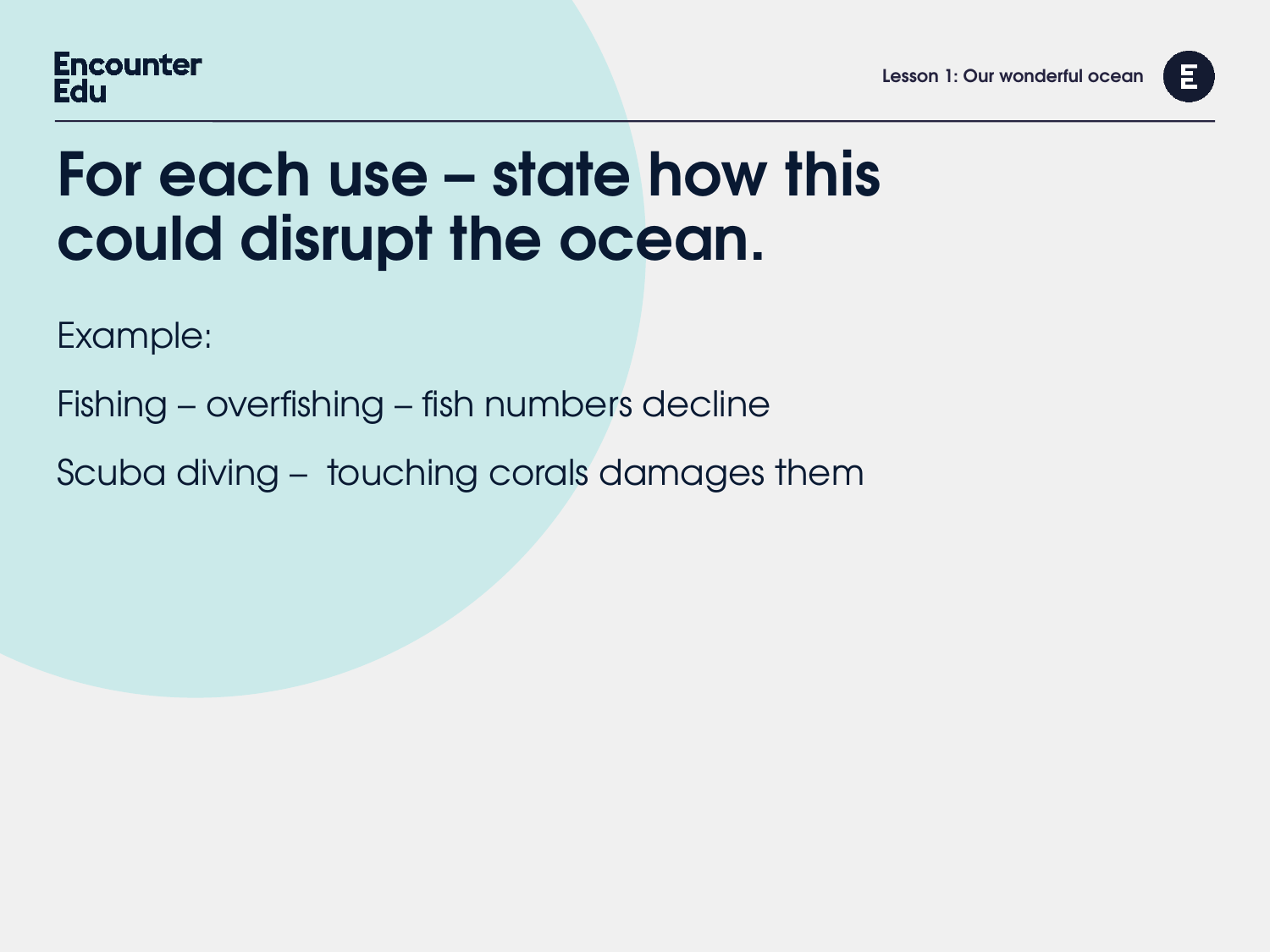

# Lesson 1: Our wonderful ocean
For each use – state how this could disrupt the ocean.
Example:
Fishing – overfishing – fish numbers decline
Scuba diving –  touching corals damages them